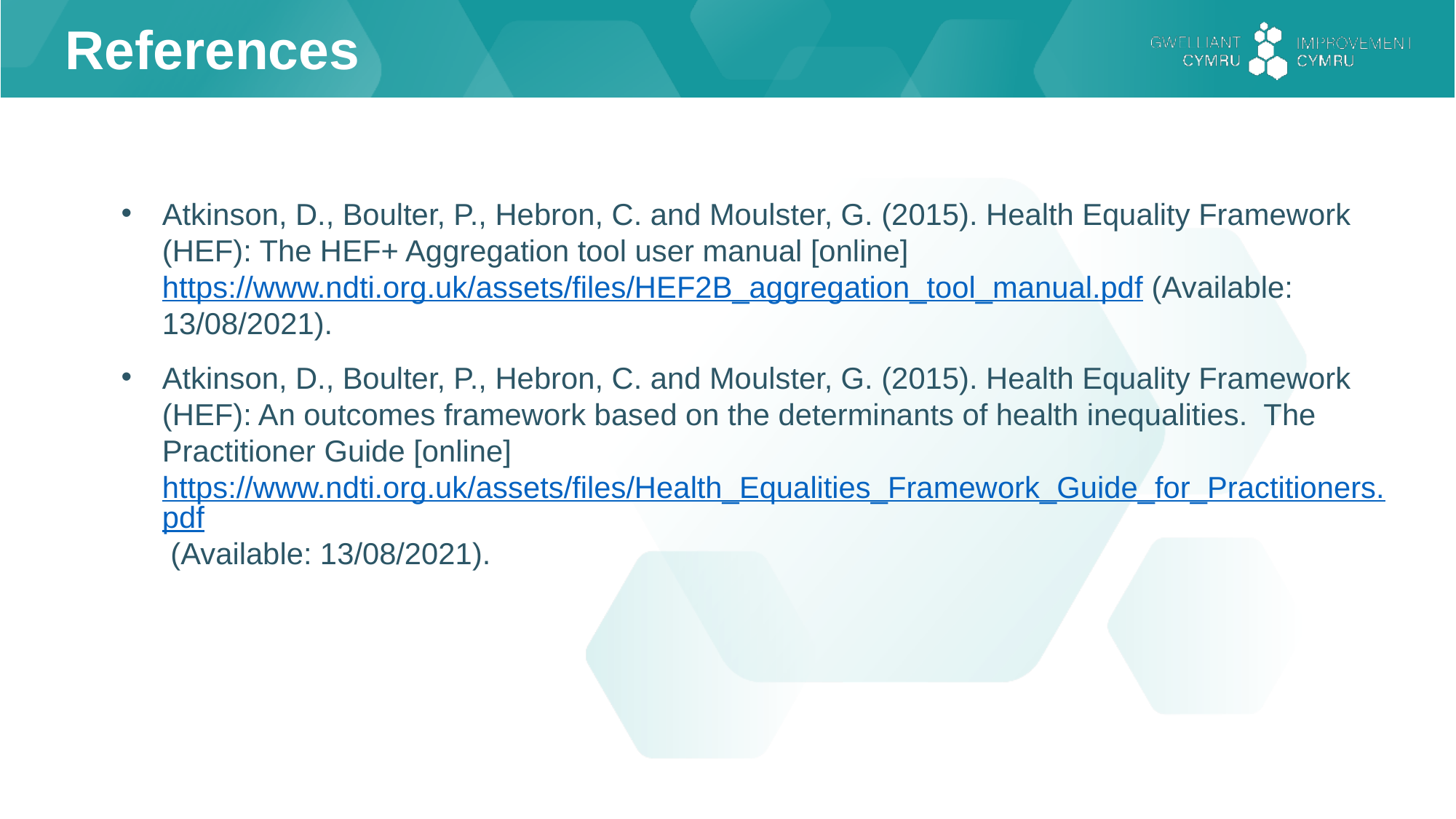

References

Atkinson, D., Boulter, P., Hebron, C. and Moulster, G. (2015). Health Equality Framework (HEF): The HEF+ Aggregation tool user manual [online] https://www.ndti.org.uk/assets/files/HEF2B_aggregation_tool_manual.pdf (Available: 13/08/2021).
Atkinson, D., Boulter, P., Hebron, C. and Moulster, G. (2015). Health Equality Framework (HEF): An outcomes framework based on the determinants of health inequalities.  The Practitioner Guide [online] https://www.ndti.org.uk/assets/files/Health_Equalities_Framework_Guide_for_Practitioners.pdf (Available: 13/08/2021).